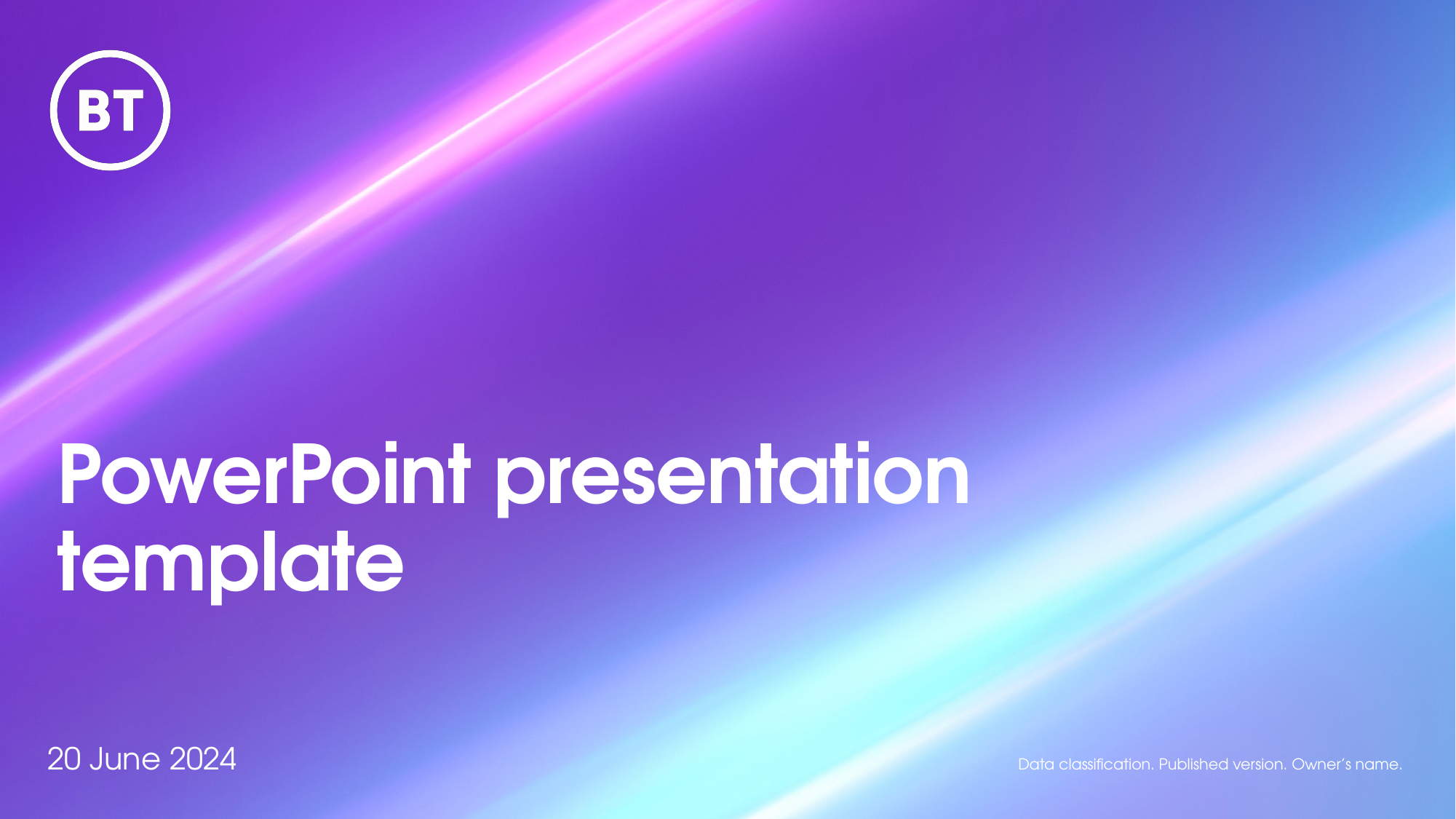

# PowerPoint presentation template

20 June 2024
Data classification. Published version. Owner’s name.